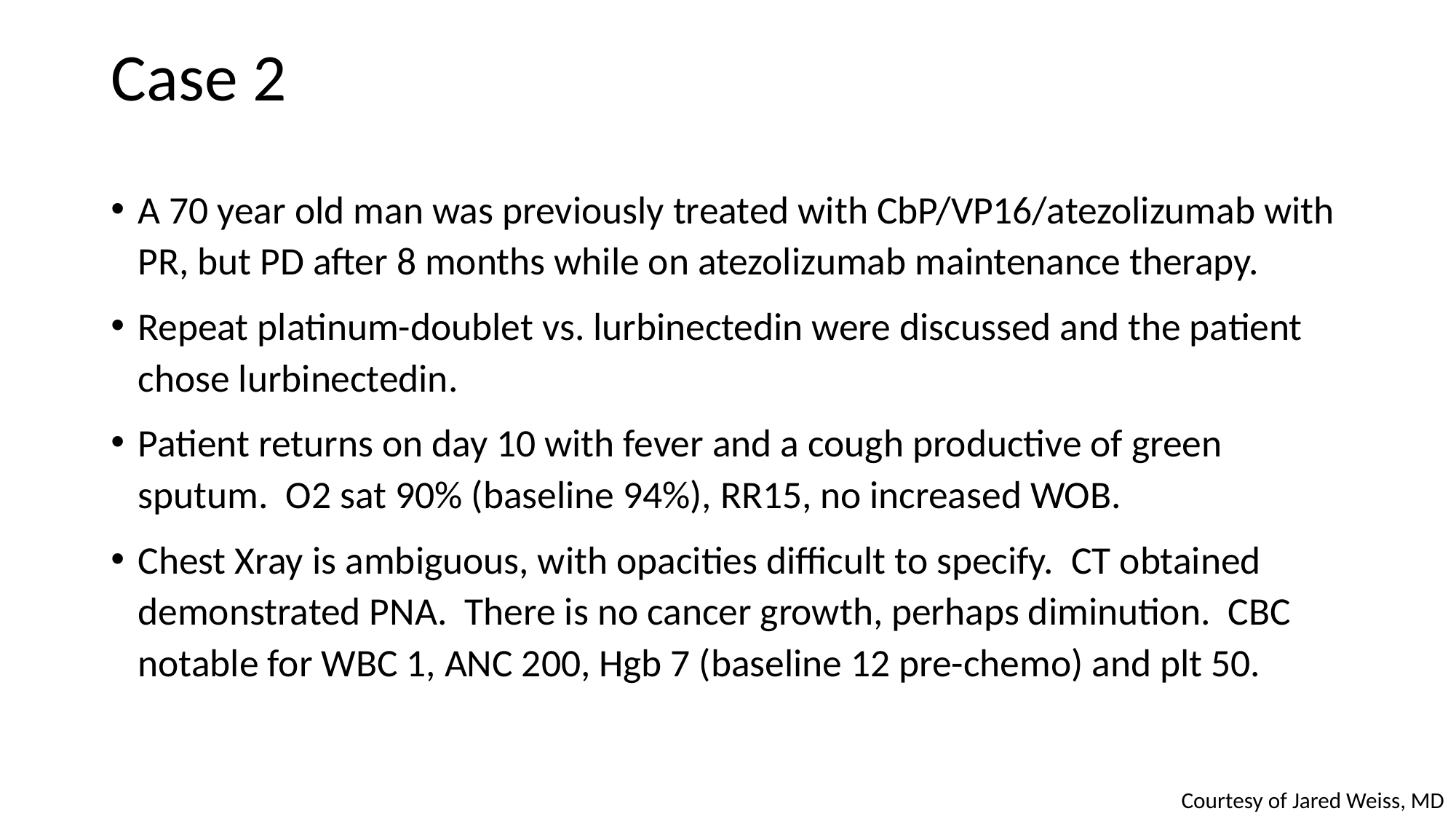

# Case 2
A 70 year old man was previously treated with CbP/VP16/atezolizumab with PR, but PD after 8 months while on atezolizumab maintenance therapy.
Repeat platinum-doublet vs. lurbinectedin were discussed and the patient chose lurbinectedin.
Patient returns on day 10 with fever and a cough productive of green sputum.  O2 sat 90% (baseline 94%), RR15, no increased WOB.
Chest Xray is ambiguous, with opacities difficult to specify.  CT obtained demonstrated PNA.  There is no cancer growth, perhaps diminution.  CBC notable for WBC 1, ANC 200, Hgb 7 (baseline 12 pre-chemo) and plt 50.
Courtesy of Jared Weiss, MD